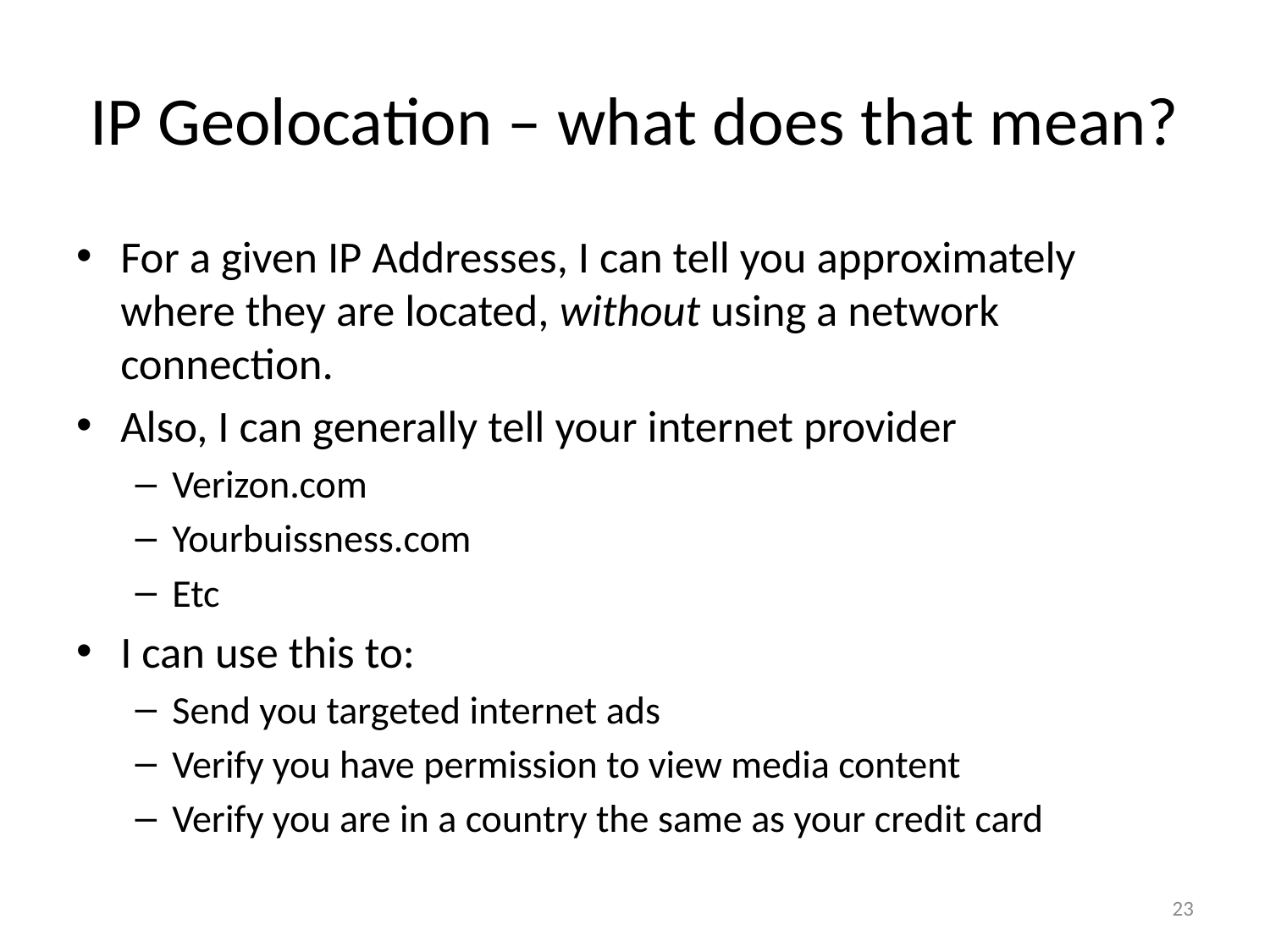

# IP Geolocation – what does that mean?
For a given IP Addresses, I can tell you approximately where they are located, without using a network connection.
Also, I can generally tell your internet provider
Verizon.com
Yourbuissness.com
Etc
I can use this to:
Send you targeted internet ads
Verify you have permission to view media content
Verify you are in a country the same as your credit card

23